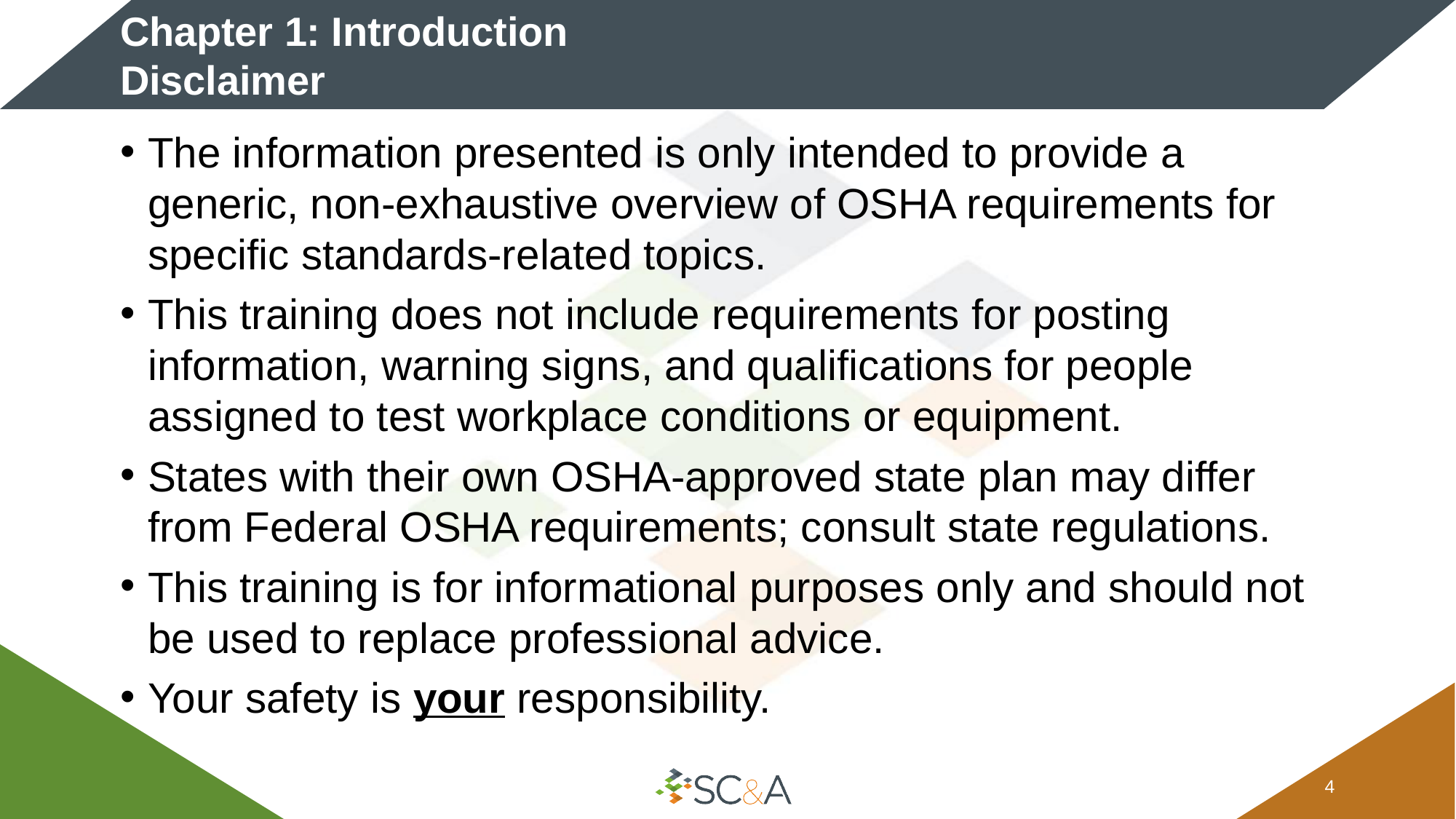

# Chapter 1: Introduction Disclaimer
The information presented is only intended to provide a generic, non-exhaustive overview of OSHA requirements for specific standards-related topics.
This training does not include requirements for posting information, warning signs, and qualifications for people assigned to test workplace conditions or equipment.
States with their own OSHA-approved state plan may differ from Federal OSHA requirements; consult state regulations.
This training is for informational purposes only and should not be used to replace professional advice.
Your safety is your responsibility.
4